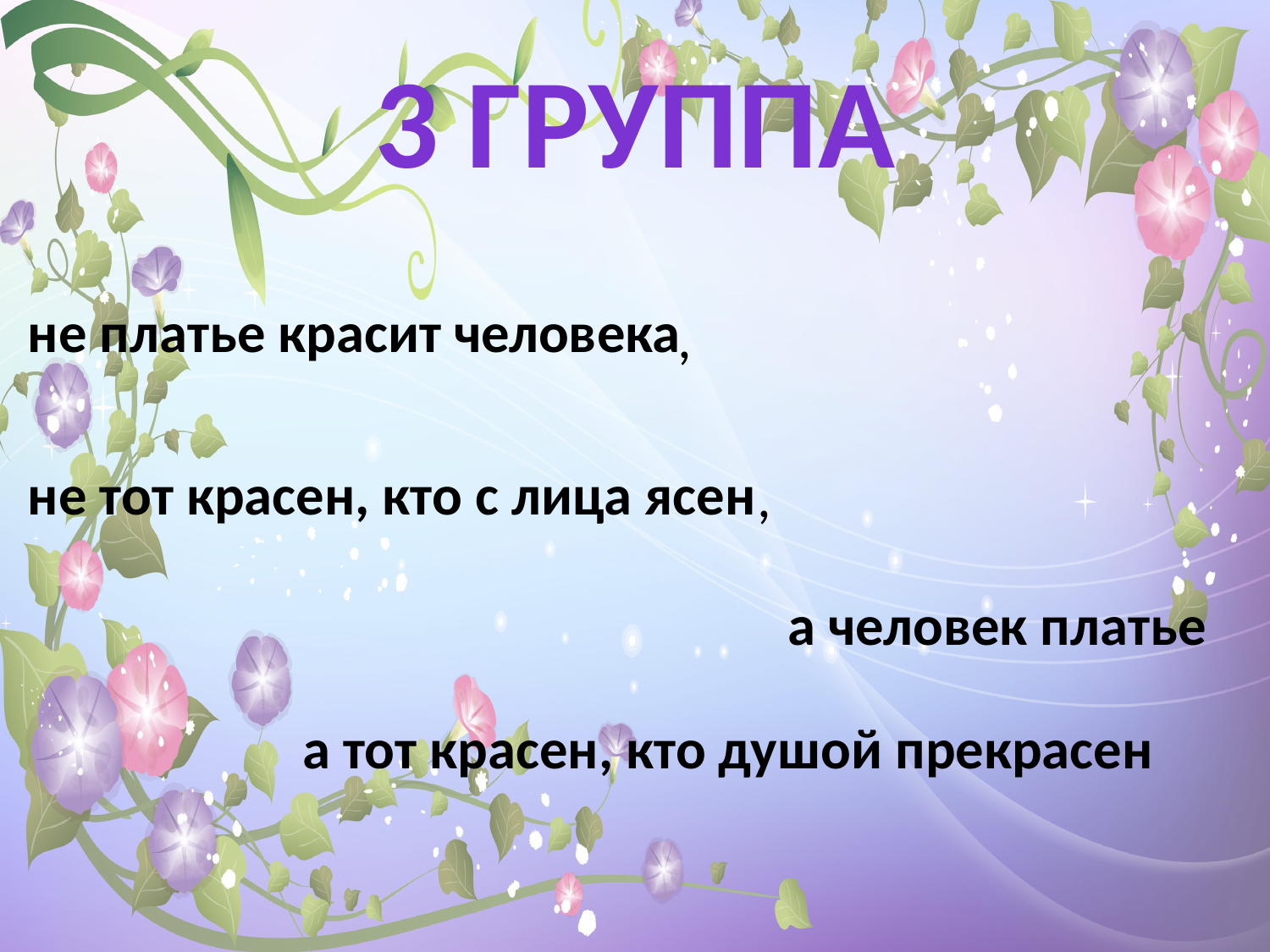

# 3 группа
не платье красит человека
,
не тот красен, кто с лица ясен
,
а человек платье
а тот красен, кто душой прекрасен